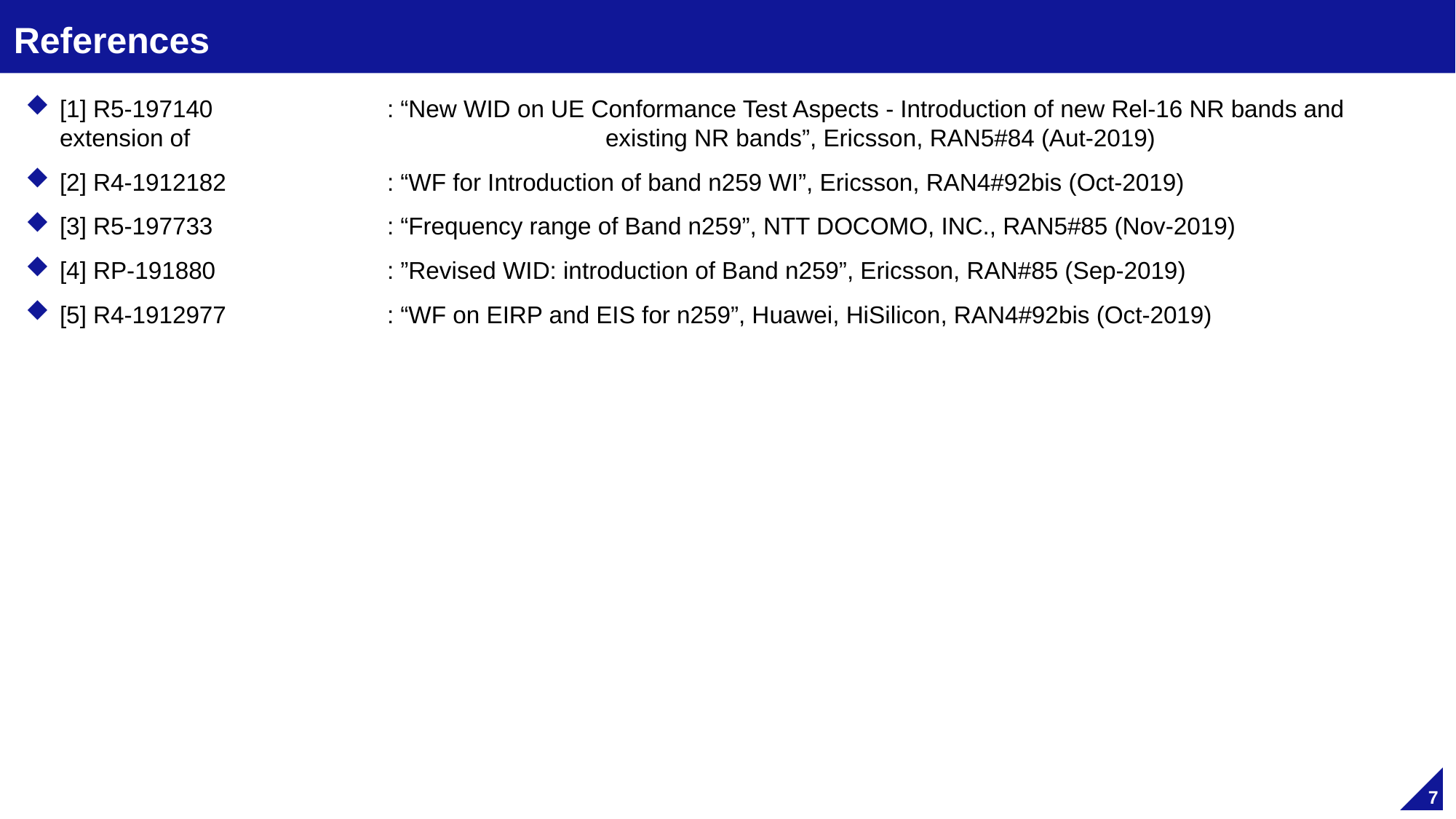

# References
[1] R5-197140		: “New WID on UE Conformance Test Aspects - Introduction of new Rel-16 NR bands and extension of 				existing NR bands”, Ericsson, RAN5#84 (Aut-2019)
[2] R4-1912182		: “WF for Introduction of band n259 WI”, Ericsson, RAN4#92bis (Oct-2019)
[3] R5-197733		: “Frequency range of Band n259”, NTT DOCOMO, INC., RAN5#85 (Nov-2019)
[4] RP-191880		: ”Revised WID: introduction of Band n259”, Ericsson, RAN#85 (Sep-2019)
[5] R4-1912977		: “WF on EIRP and EIS for n259”, Huawei, HiSilicon, RAN4#92bis (Oct-2019)
7